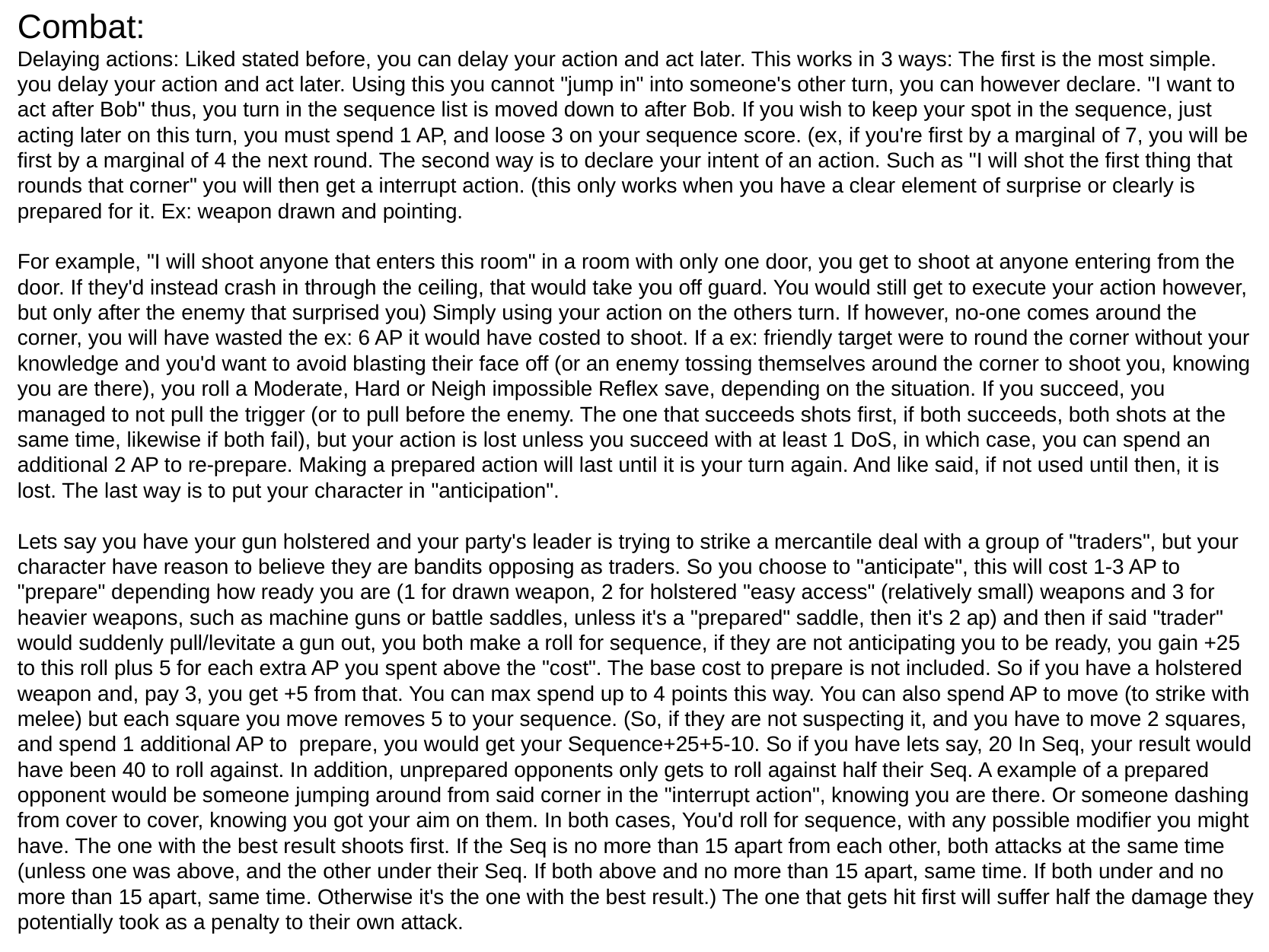

Combat:
Delaying actions: Liked stated before, you can delay your action and act later. This works in 3 ways: The first is the most simple. you delay your action and act later. Using this you cannot "jump in" into someone's other turn, you can however declare. "I want to act after Bob" thus, you turn in the sequence list is moved down to after Bob. If you wish to keep your spot in the sequence, just acting later on this turn, you must spend 1 AP, and loose 3 on your sequence score. (ex, if you're first by a marginal of 7, you will be first by a marginal of 4 the next round. The second way is to declare your intent of an action. Such as "I will shot the first thing that rounds that corner" you will then get a interrupt action. (this only works when you have a clear element of surprise or clearly is prepared for it. Ex: weapon drawn and pointing.

For example, "I will shoot anyone that enters this room" in a room with only one door, you get to shoot at anyone entering from the door. If they'd instead crash in through the ceiling, that would take you off guard. You would still get to execute your action however, but only after the enemy that surprised you) Simply using your action on the others turn. If however, no-one comes around the corner, you will have wasted the ex: 6 AP it would have costed to shoot. If a ex: friendly target were to round the corner without your knowledge and you'd want to avoid blasting their face off (or an enemy tossing themselves around the corner to shoot you, knowing you are there), you roll a Moderate, Hard or Neigh impossible Reflex save, depending on the situation. If you succeed, you managed to not pull the trigger (or to pull before the enemy. The one that succeeds shots first, if both succeeds, both shots at the same time, likewise if both fail), but your action is lost unless you succeed with at least 1 DoS, in which case, you can spend an additional 2 AP to re-prepare. Making a prepared action will last until it is your turn again. And like said, if not used until then, it is lost. The last way is to put your character in "anticipation".

Lets say you have your gun holstered and your party's leader is trying to strike a mercantile deal with a group of "traders", but your character have reason to believe they are bandits opposing as traders. So you choose to "anticipate", this will cost 1-3 AP to "prepare" depending how ready you are (1 for drawn weapon, 2 for holstered "easy access" (relatively small) weapons and 3 for heavier weapons, such as machine guns or battle saddles, unless it's a "prepared" saddle, then it's 2 ap) and then if said "trader" would suddenly pull/levitate a gun out, you both make a roll for sequence, if they are not anticipating you to be ready, you gain +25 to this roll plus 5 for each extra AP you spent above the "cost". The base cost to prepare is not included. So if you have a holstered weapon and, pay 3, you get +5 from that. You can max spend up to 4 points this way. You can also spend AP to move (to strike with melee) but each square you move removes 5 to your sequence. (So, if they are not suspecting it, and you have to move 2 squares, and spend 1 additional AP to  prepare, you would get your Sequence+25+5-10. So if you have lets say, 20 In Seq, your result would have been 40 to roll against. In addition, unprepared opponents only gets to roll against half their Seq. A example of a prepared opponent would be someone jumping around from said corner in the "interrupt action", knowing you are there. Or someone dashing from cover to cover, knowing you got your aim on them. In both cases, You'd roll for sequence, with any possible modifier you might have. The one with the best result shoots first. If the Seq is no more than 15 apart from each other, both attacks at the same time (unless one was above, and the other under their Seq. If both above and no more than 15 apart, same time. If both under and no more than 15 apart, same time. Otherwise it's the one with the best result.) The one that gets hit first will suffer half the damage they potentially took as a penalty to their own attack.